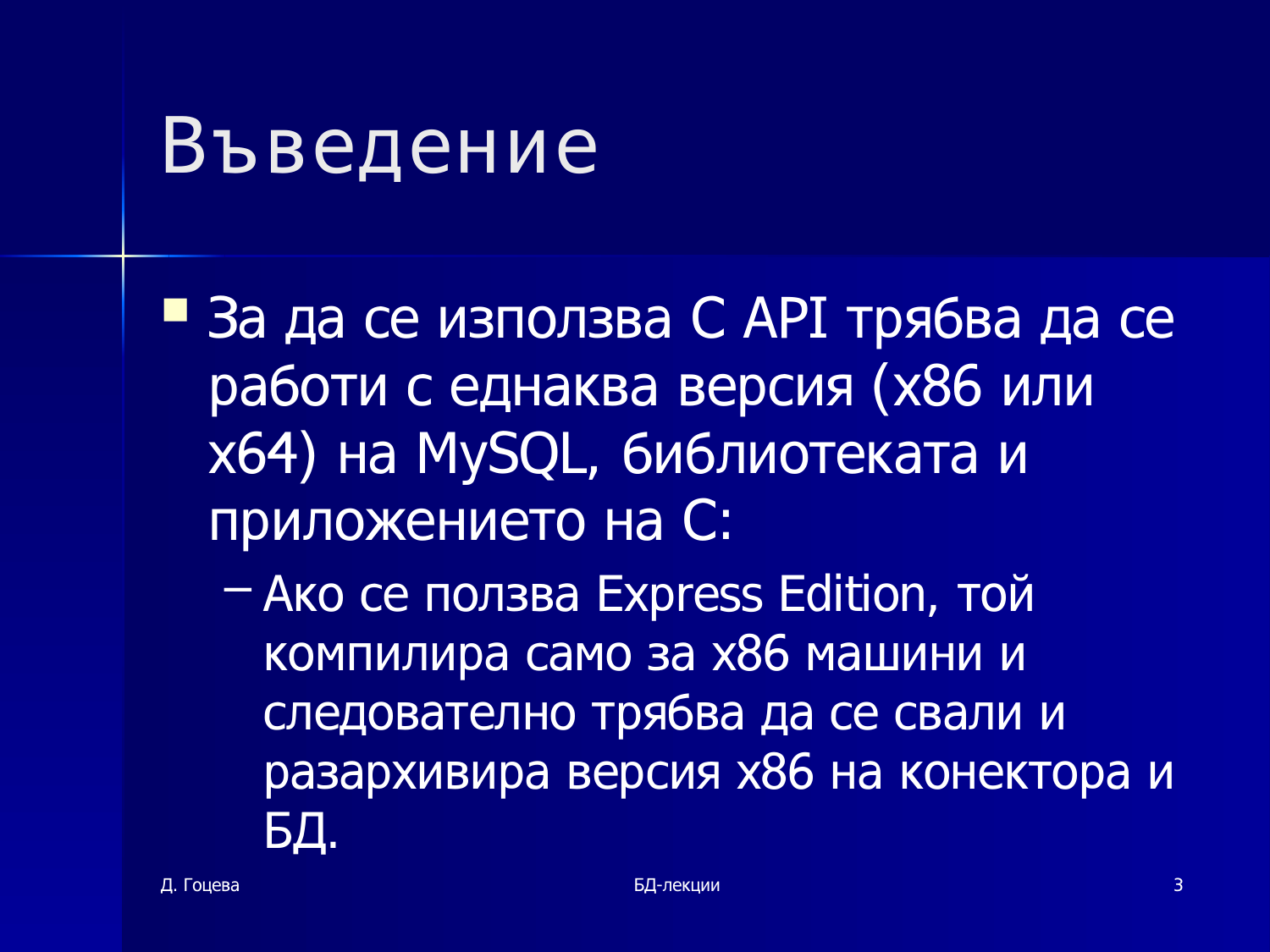

# Въведение
За да се използва С API трябва да се работи с еднаква версия (х86 или х64) на MySQL, библиотеката и приложението на С:
Ако се ползва Express Edition, той компилира само за х86 машини и следователно трябва да се свали и разархивира версия х86 на конектора и БД.
Д. Гоцева
БД-лекции
3